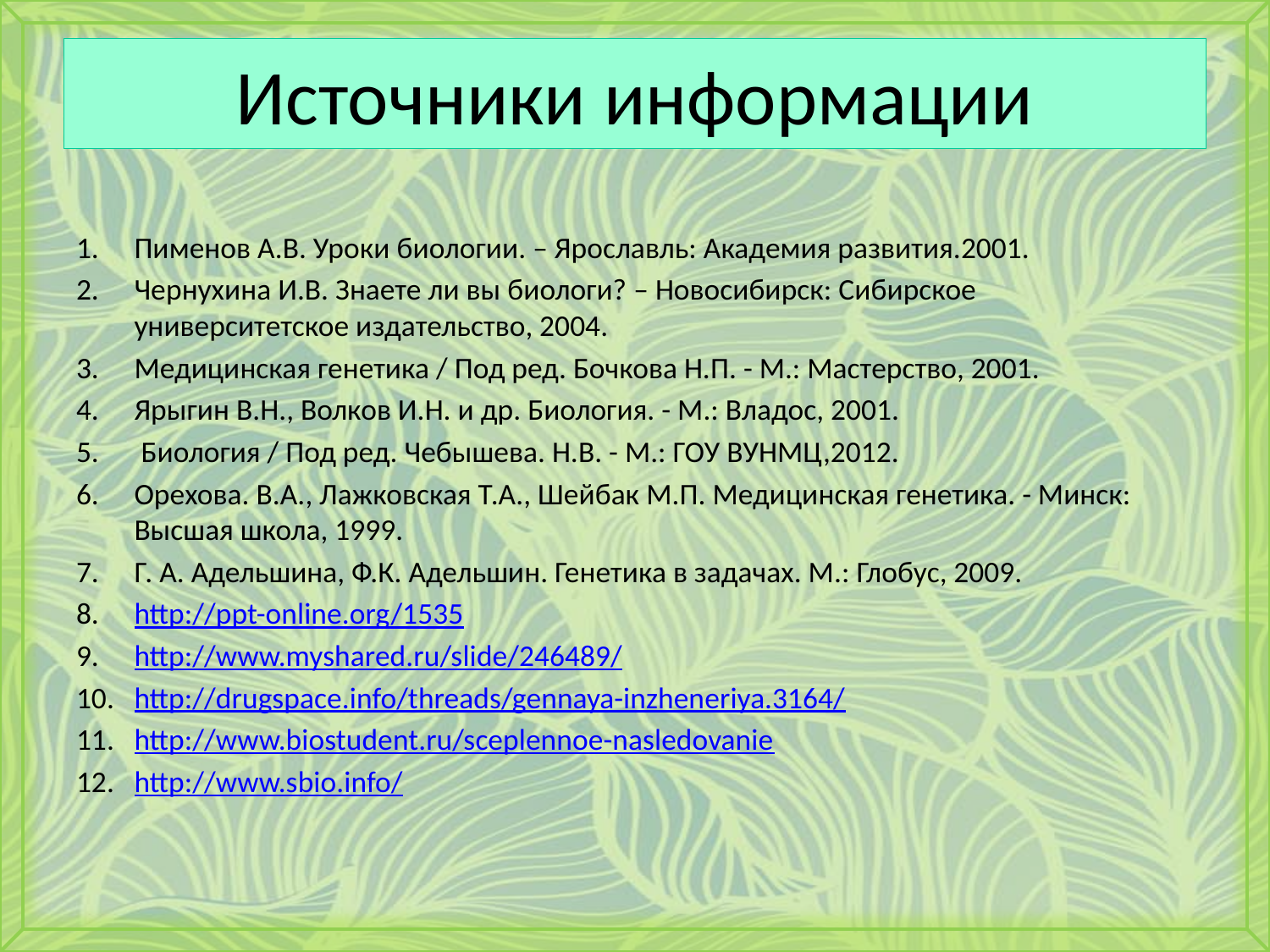

# Источники информации
Пименов А.В. Уроки биологии. – Ярославль: Академия развития.2001.
Чернухина И.В. Знаете ли вы биологи? – Новосибирск: Сибирское университетское издательство, 2004.
Медицинская генетика / Под ред. Бочкова Н.П. - М.: Мастерство, 2001.
Ярыгин В.Н., Волков И.Н. и др. Биология. - М.: Владос, 2001.
 Биология / Под ред. Чебышева. Н.В. - М.: ГОУ ВУНМЦ,2012.
Орехова. В.А., Лажковская Т.А., Шейбак М.П. Медицинская генетика. - Минск: Высшая школа, 1999.
Г. А. Адельшина, Ф.К. Адельшин. Генетика в задачах. М.: Глобус, 2009.
http://ppt-online.org/1535
http://www.myshared.ru/slide/246489/
http://drugspace.info/threads/gennaya-inzheneriya.3164/
http://www.biostudent.ru/sceplennoe-nasledovanie
http://www.sbio.info/